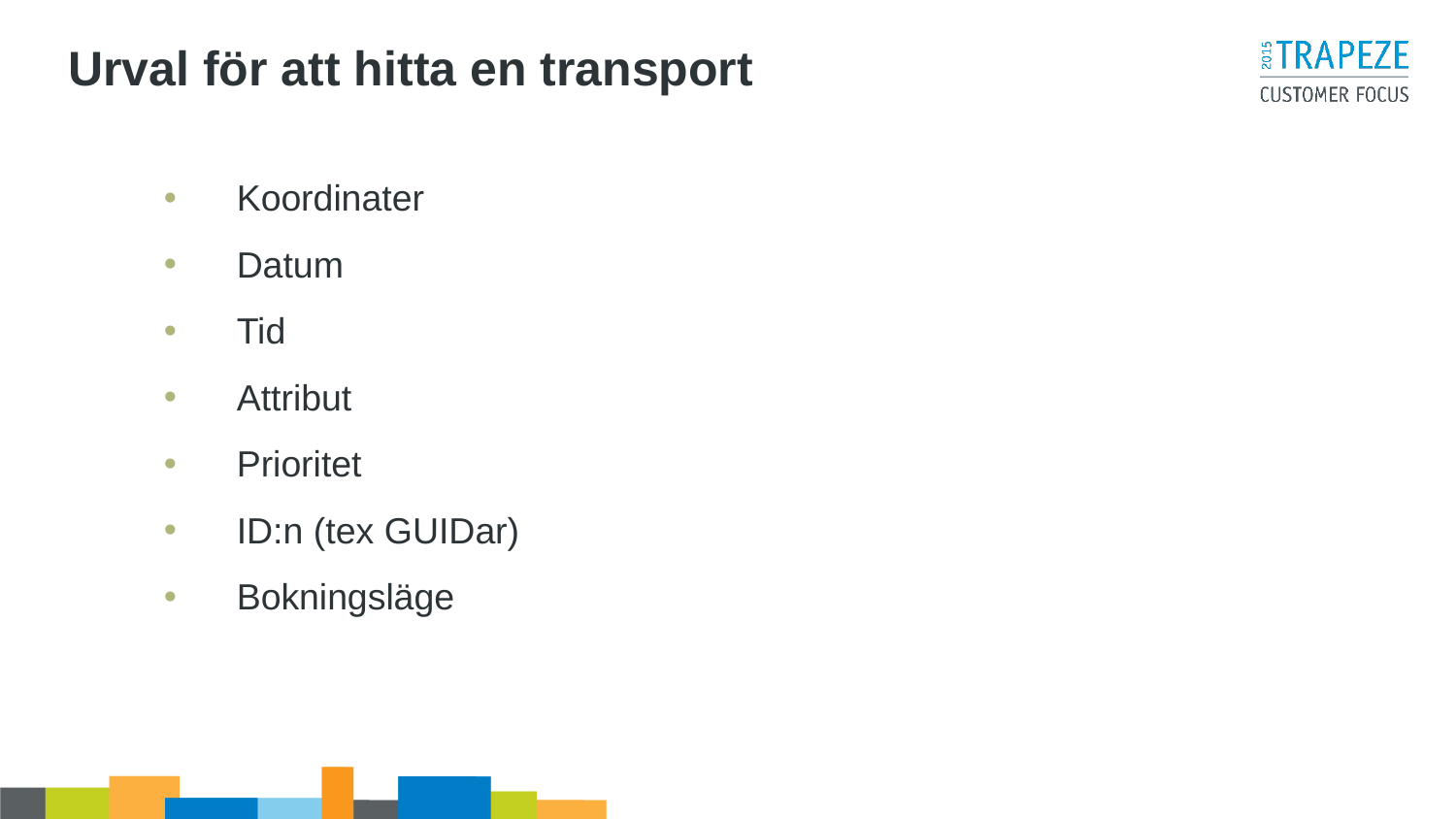

# Urval för att hitta en transport
Koordinater
Datum
Tid
Attribut
Prioritet
ID:n (tex GUIDar)
Bokningsläge